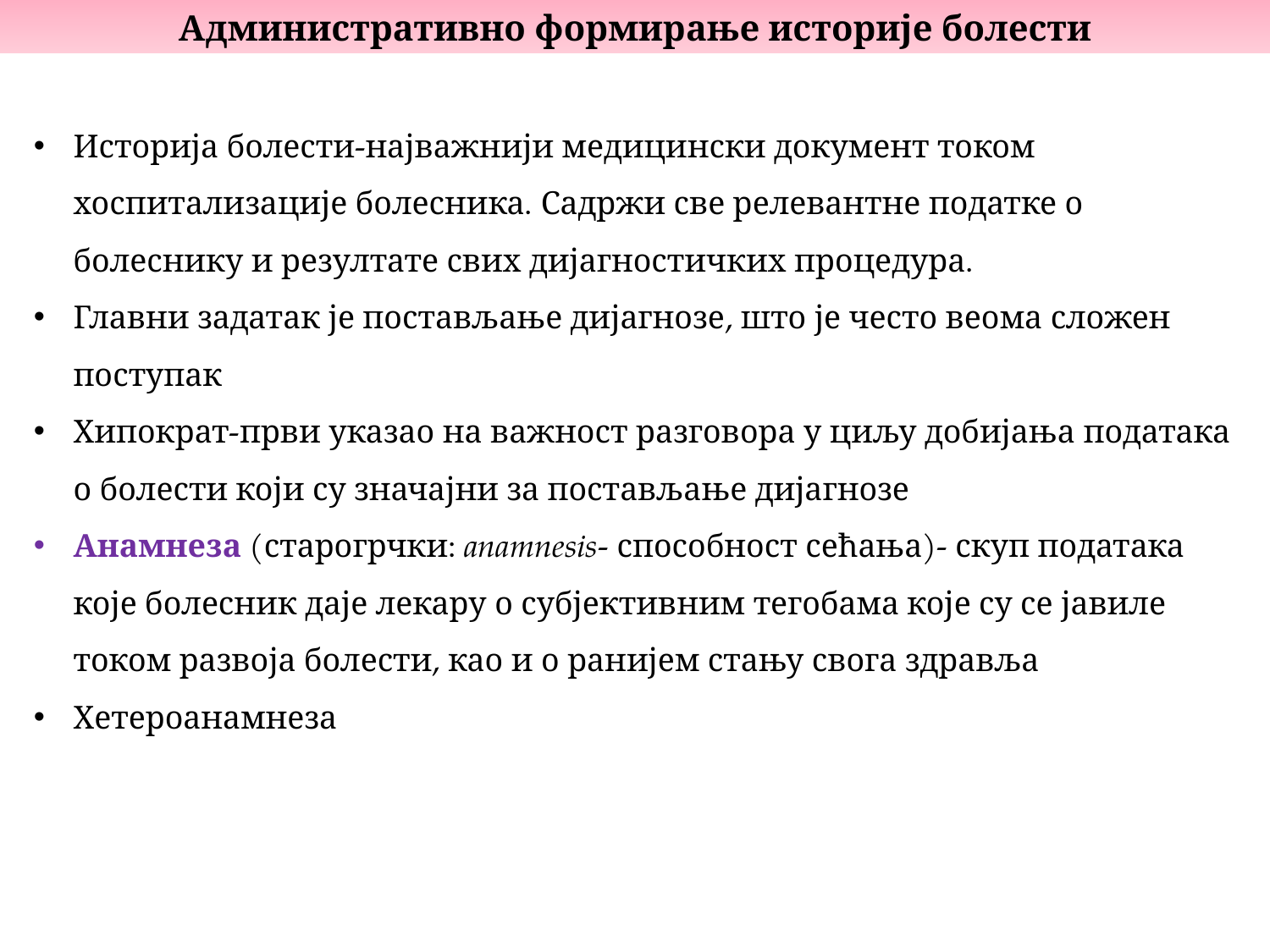

Административно формирање историје болести
Историја болести-најважнији медицински документ током хоспитализације болесника. Садржи све релевантне податке о болеснику и резултате свих дијагностичких процедура.
Главни задатак је постављање дијагнозе, што је често веома сложен поступак
Хипократ-први указао на важност разговора у циљу добијања података о болести који су значајни за постављање дијагнозе
Анамнеза (старогрчки: anamnesis- способност сећања)- скуп података које болесник даје лекару о субјективним тегобама које су се јавиле током развоја болести, као и о ранијем стању свога здравља
Хетероанамнеза